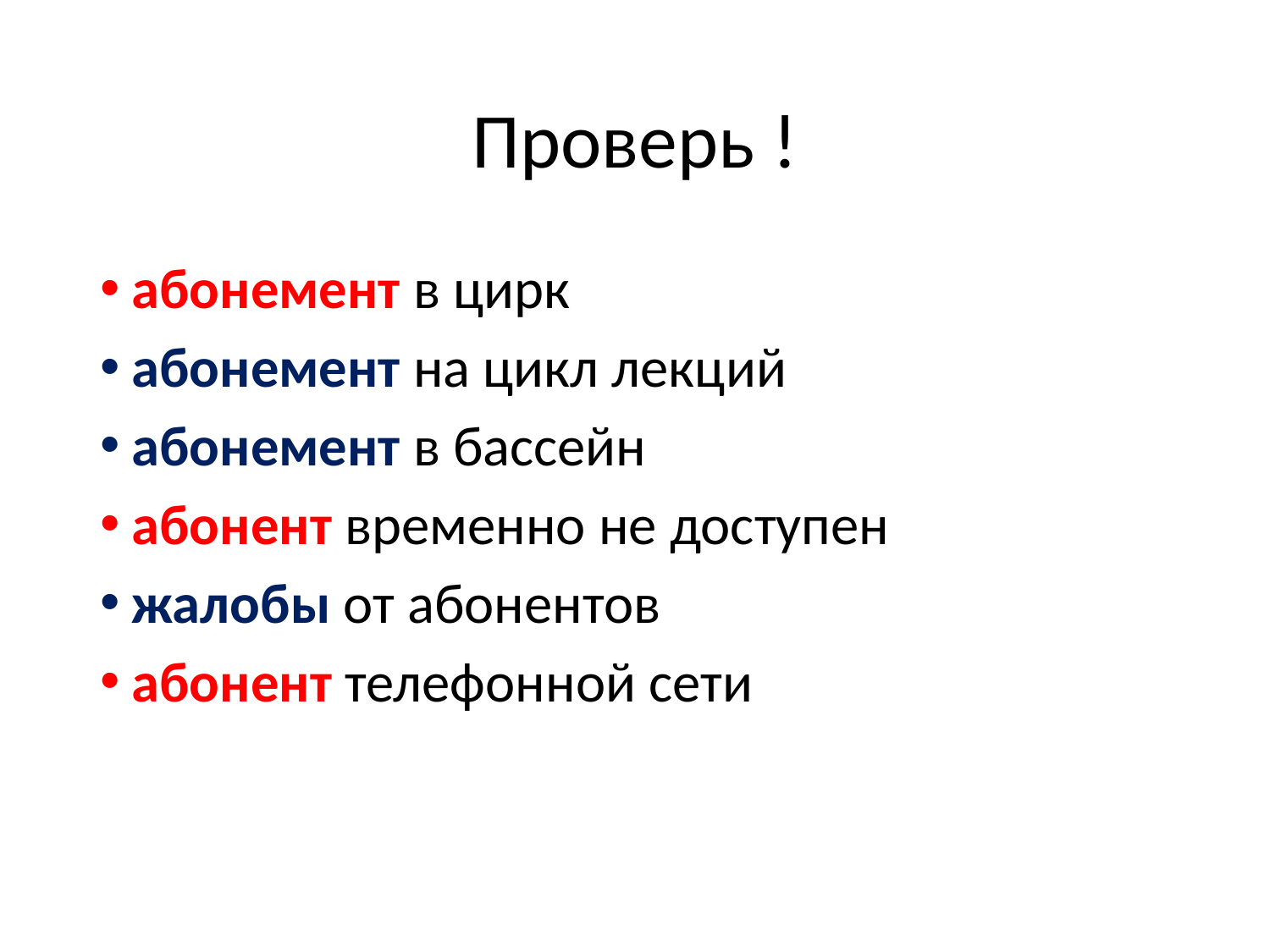

# Проверь !
абонемент в цирк
абонемент на цикл лекций
абонемент в бассейн
абонент временно не доступен
жалобы от абонентов
абонент телефонной сети